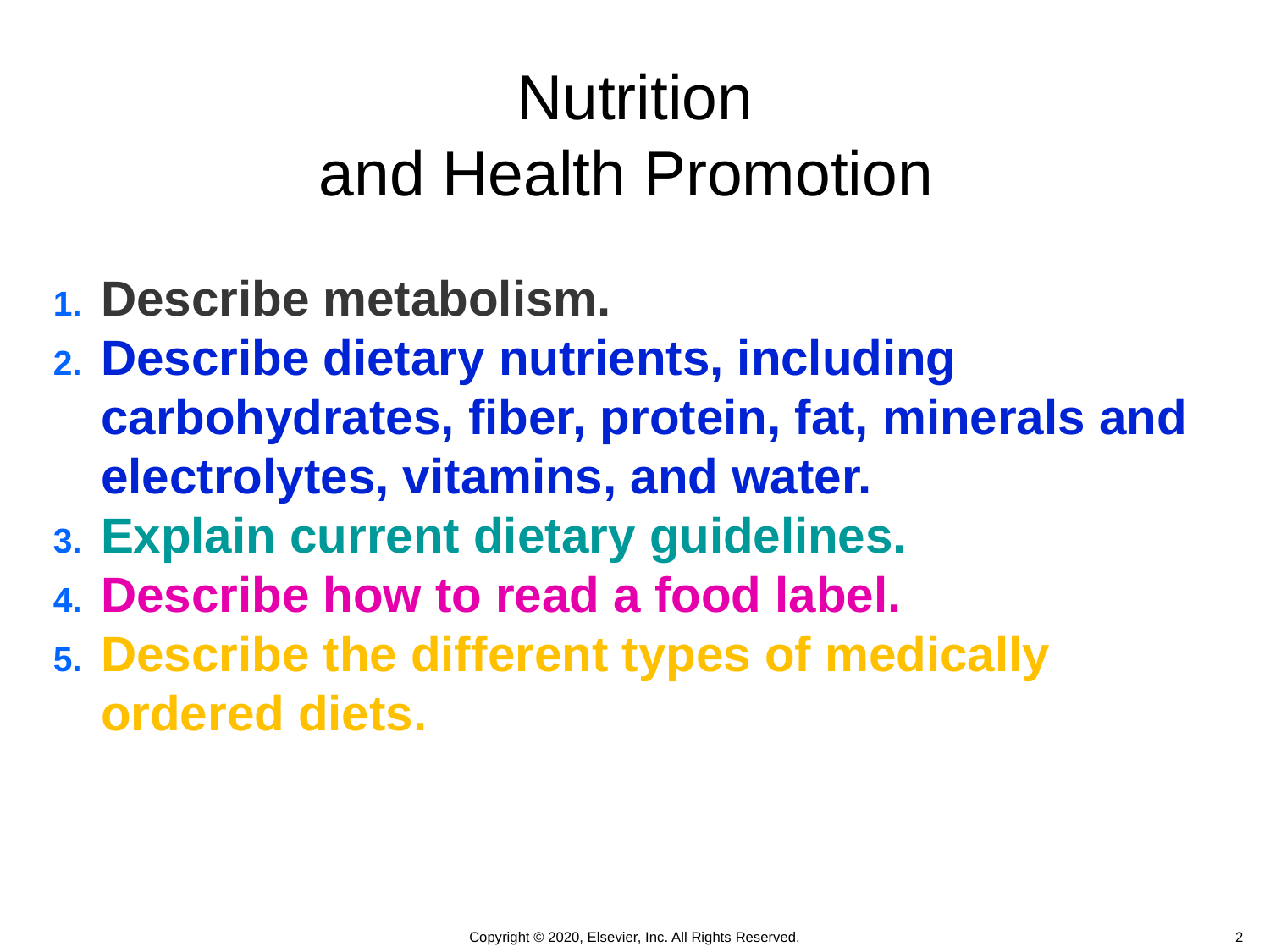

Nutrition
and Health Promotion
Describe metabolism.
Describe dietary nutrients, including carbohydrates, fiber, protein, fat, minerals and electrolytes, vitamins, and water.
Explain current dietary guidelines.
Describe how to read a food label.
Describe the different types of medically ordered diets.
2